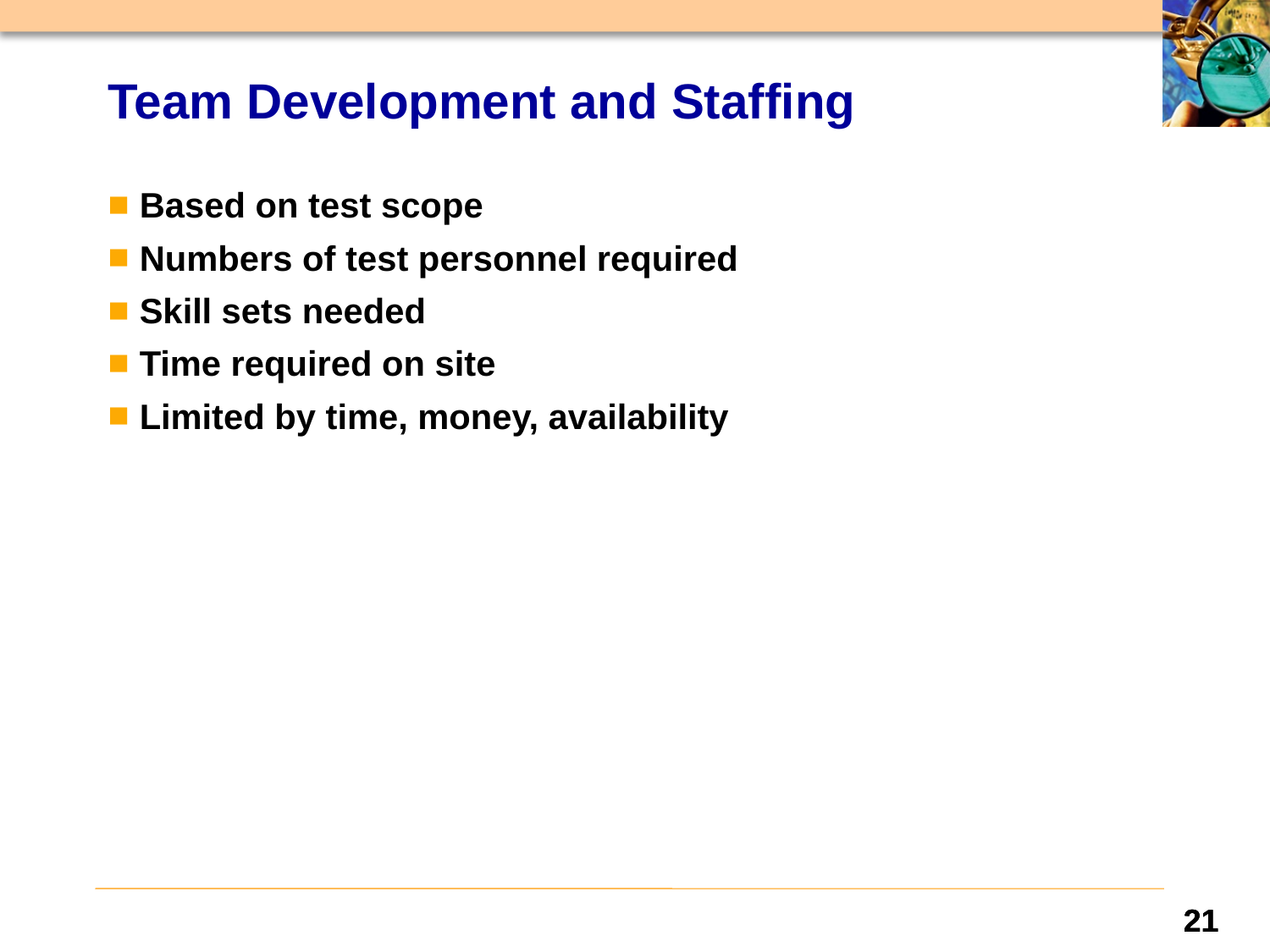

# Team Development and Staffing
Based on test scope
Numbers of test personnel required
Skill sets needed
Time required on site
Limited by time, money, availability

21